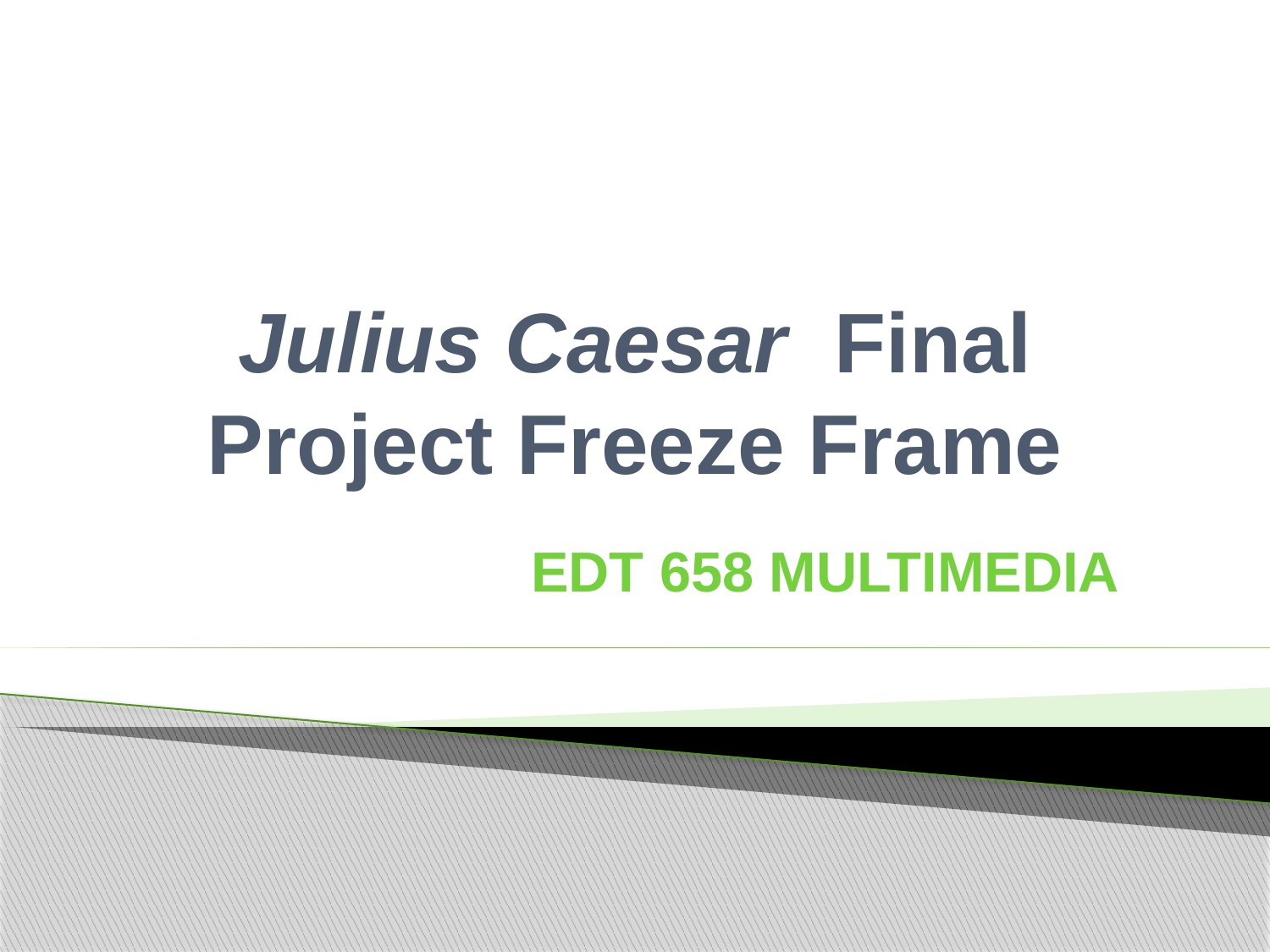

# Julius Caesar  Final Project Freeze Frame
EDT 658 Multimedia